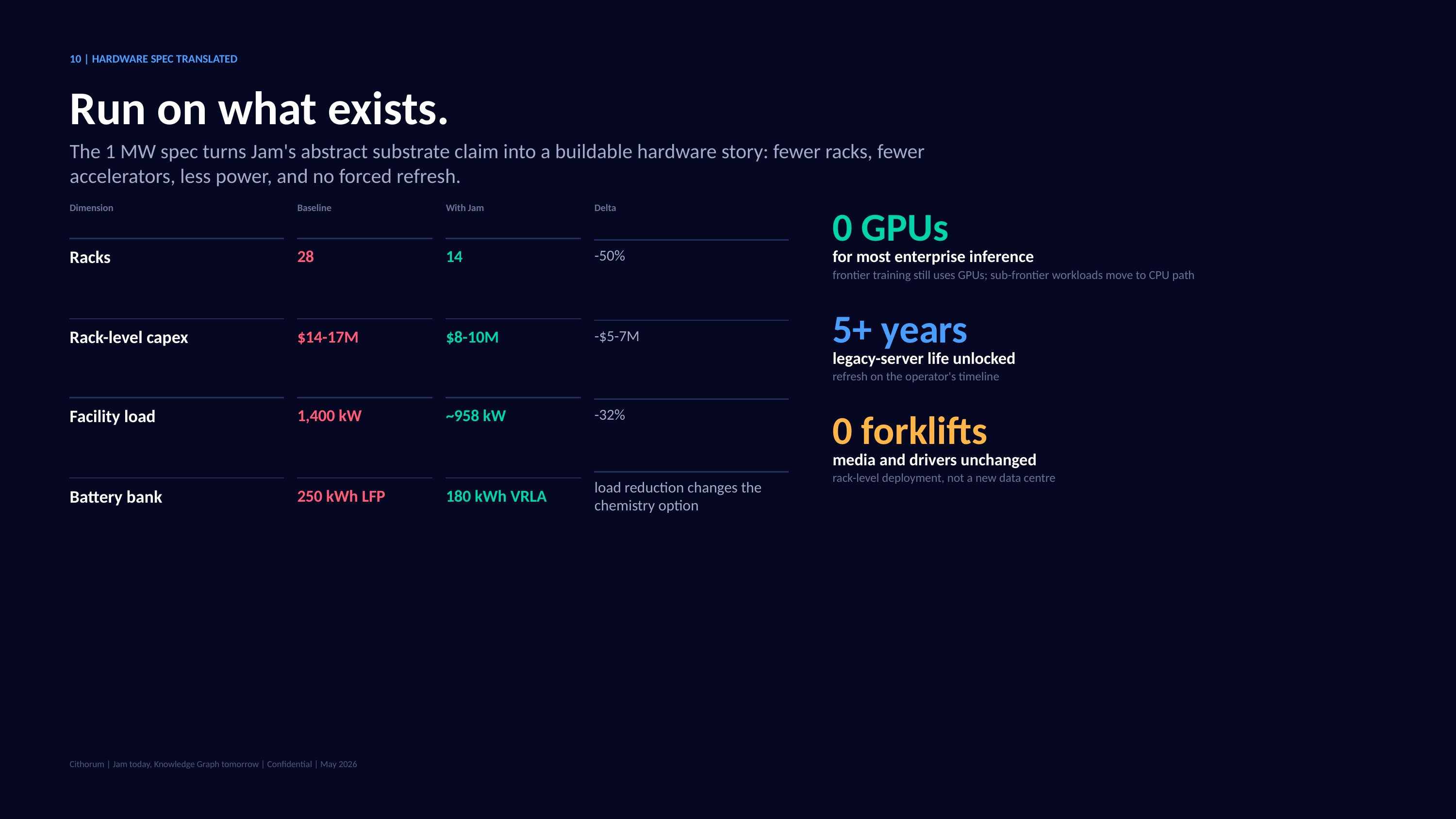

10 | HARDWARE SPEC TRANSLATED
Run on what exists.
The 1 MW spec turns Jam's abstract substrate claim into a buildable hardware story: fewer racks, fewer accelerators, less power, and no forced refresh.
Dimension
Baseline
With Jam
Delta
0 GPUs

Racks
28
14
-50%
for most enterprise inference
frontier training still uses GPUs; sub-frontier workloads move to CPU path
5+ years

Rack-level capex
$14-17M
$8-10M
-$5-7M
legacy-server life unlocked
refresh on the operator's timeline

Facility load
1,400 kW
~958 kW
-32%
0 forklifts
media and drivers unchanged
rack-level deployment, not a new data centre

load reduction changes the chemistry option
Battery bank
250 kWh LFP
180 kWh VRLA
Cithorum | Jam today, Knowledge Graph tomorrow | Confidential | May 2026